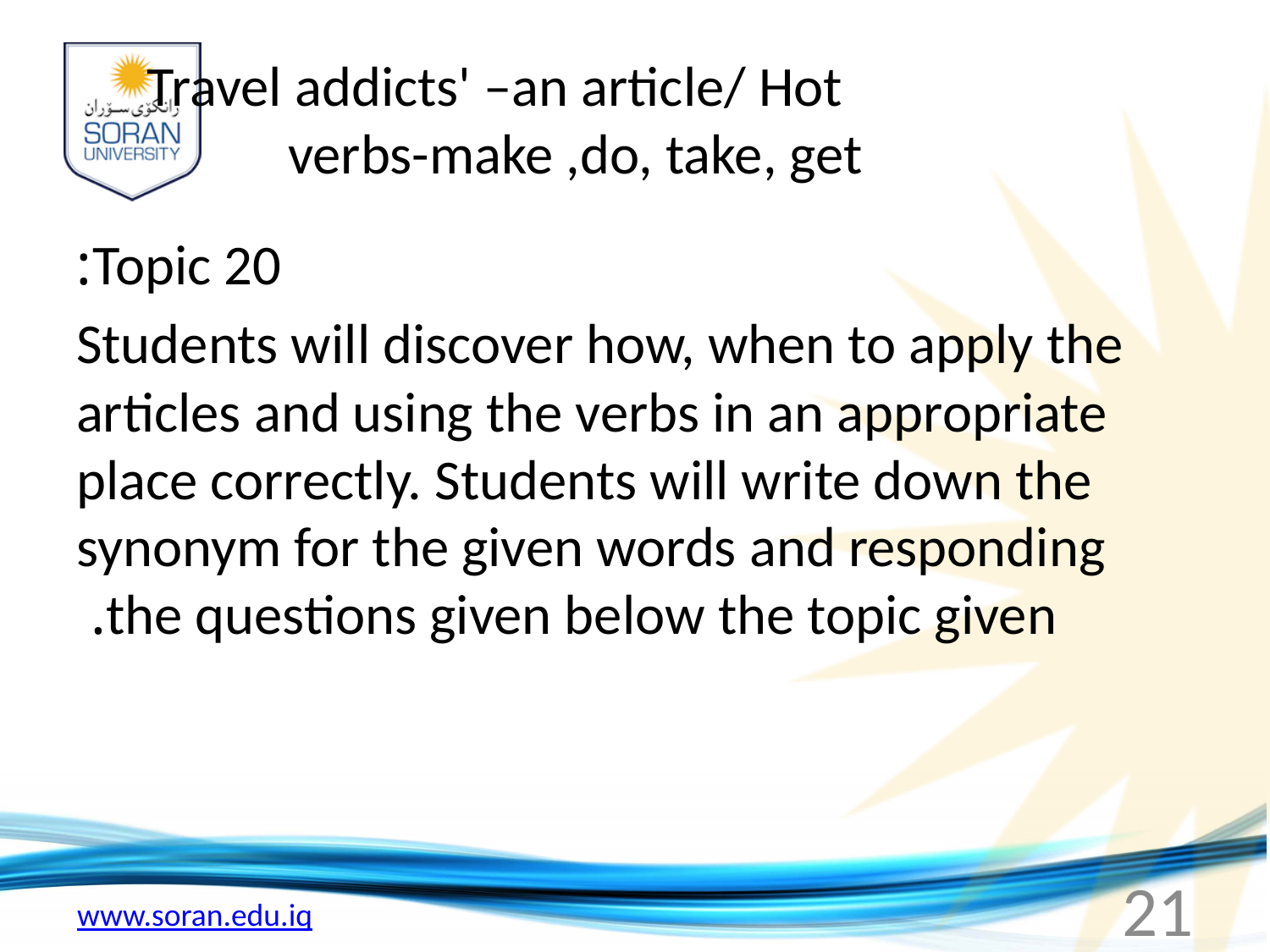

# Travel addicts' –an article/ Hot verbs-make ,do, take, get
Topic 20:
Students will discover how, when to apply the articles and using the verbs in an appropriate place correctly. Students will write down the synonym for the given words and responding the questions given below the topic given.
21